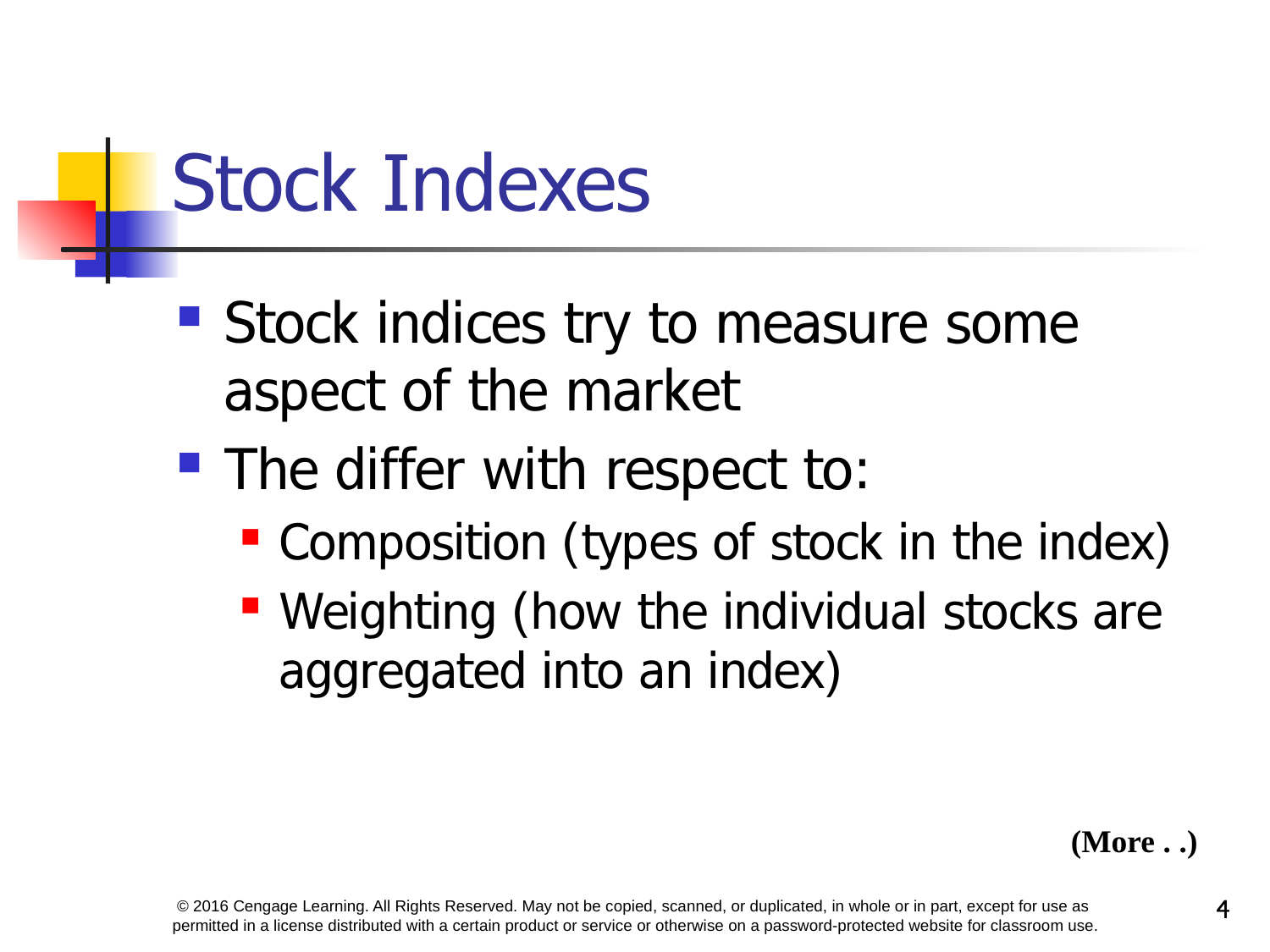

# Stock Indexes
Stock indices try to measure some aspect of the market
The differ with respect to:
Composition (types of stock in the index)
Weighting (how the individual stocks are aggregated into an index)
(More . .)
4